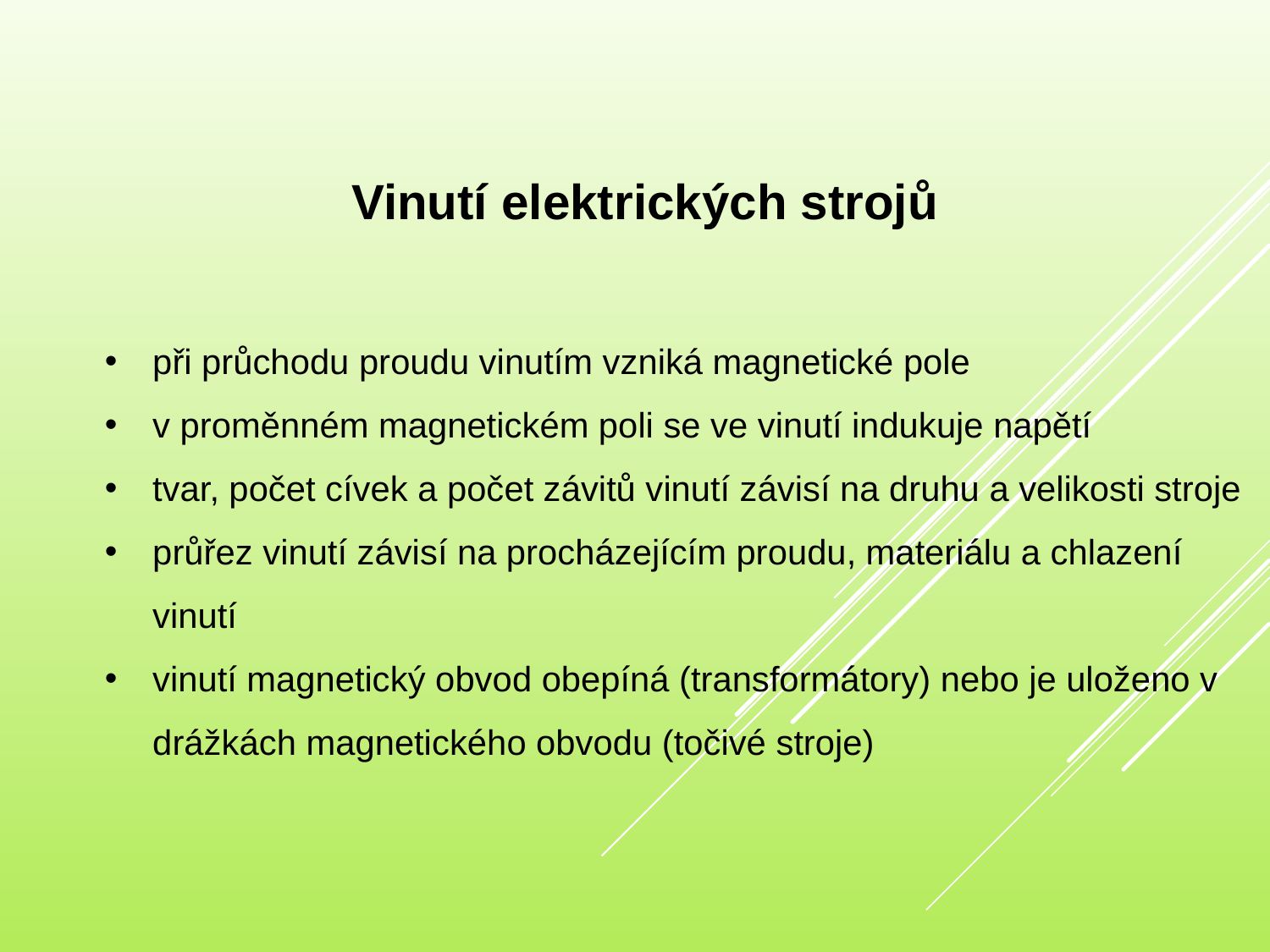

Vinutí elektrických strojů

při průchodu proudu vinutím vzniká magnetické pole
v proměnném magnetickém poli se ve vinutí indukuje napětí
tvar, počet cívek a počet závitů vinutí závisí na druhu a velikosti stroje
průřez vinutí závisí na procházejícím proudu, materiálu a chlazení vinutí
vinutí magnetický obvod obepíná (transformátory) nebo je uloženo v drážkách magnetického obvodu (točivé stroje)